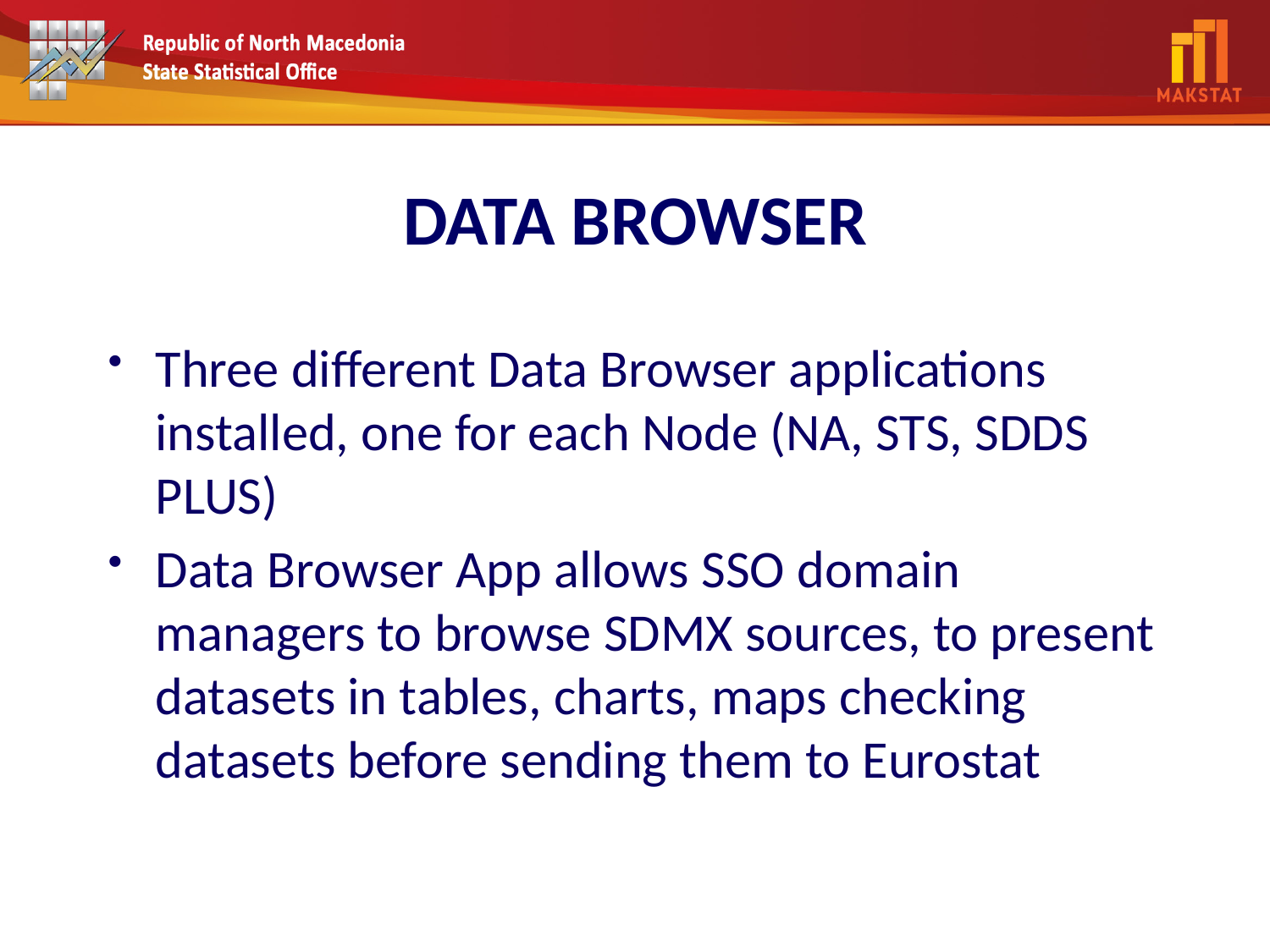

# DATA BROWSER
Three different Data Browser applications installed, one for each Node (NA, STS, SDDS PLUS)
Data Browser App allows SSO domain managers to browse SDMX sources, to present datasets in tables, charts, maps checking datasets before sending them to Eurostat